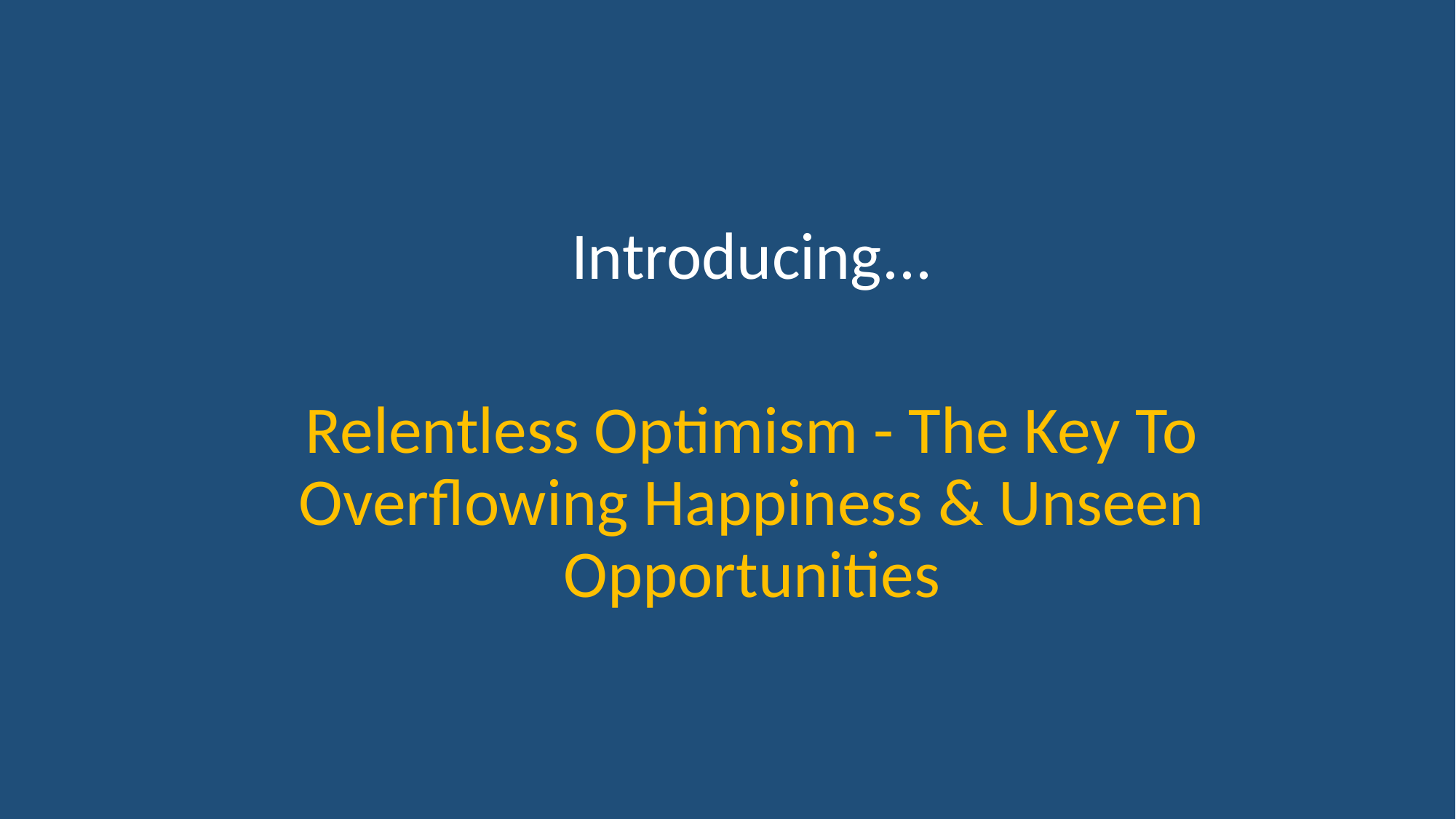

Introducing...

Relentless Optimism - The Key To Overflowing Happiness & Unseen Opportunities